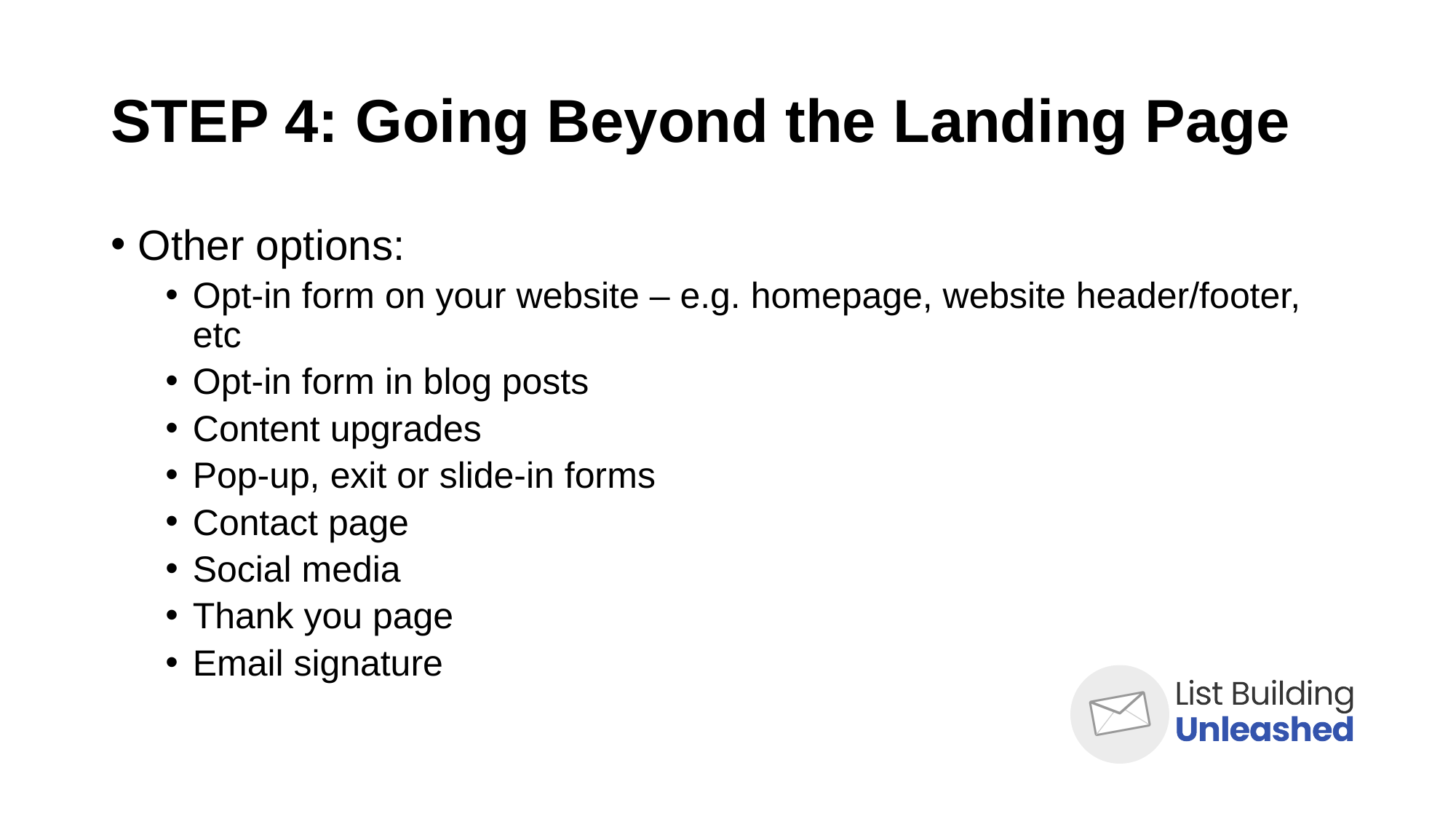

# STEP 4: Going Beyond the Landing Page
Other options:
Opt-in form on your website – e.g. homepage, website header/footer, etc
Opt-in form in blog posts
Content upgrades
Pop-up, exit or slide-in forms
Contact page
Social media
Thank you page
Email signature